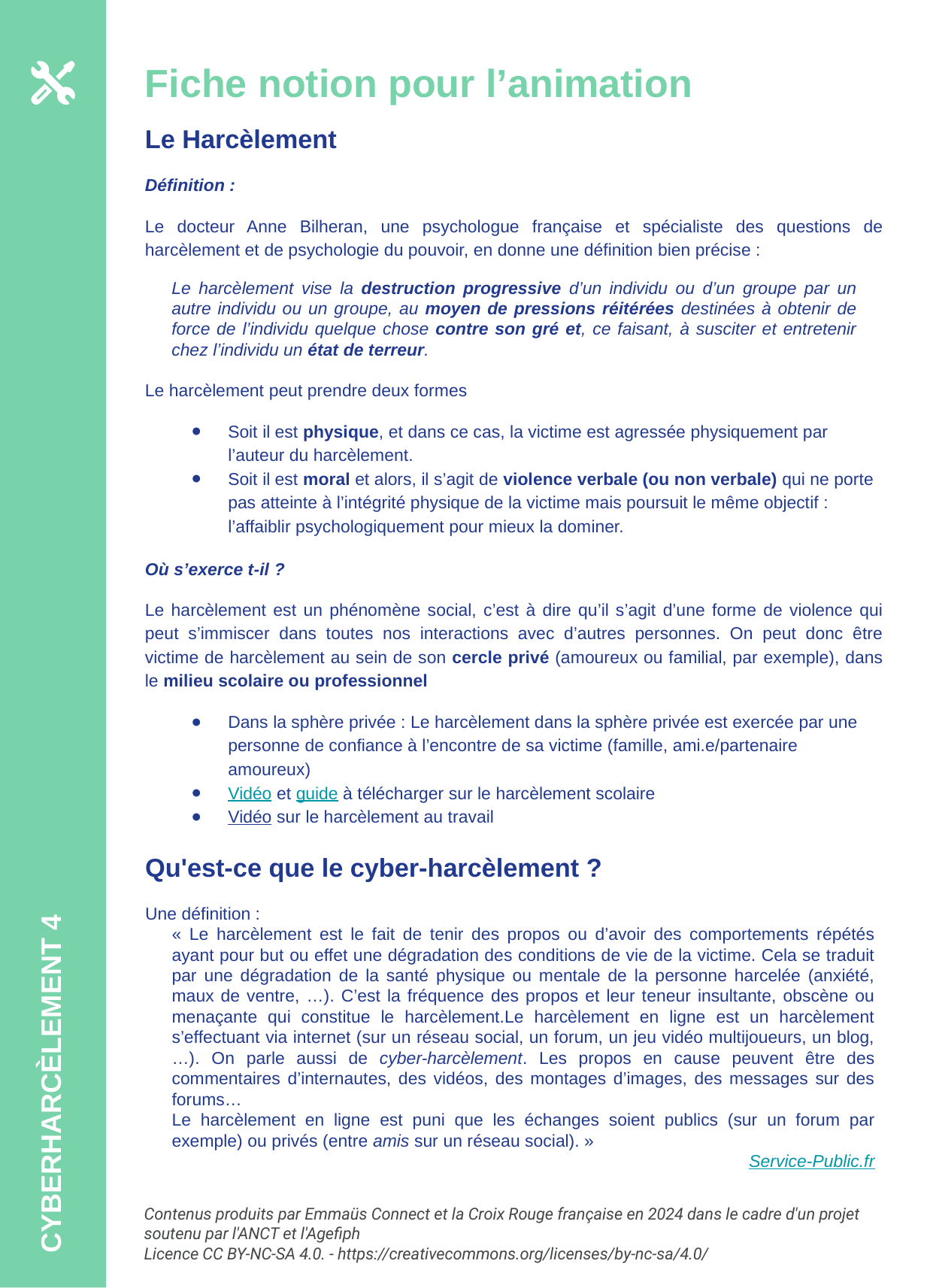

Fiche notion pour l’animation

Le Harcèlement
Définition :
Le docteur Anne Bilheran, une psychologue française et spécialiste des questions de harcèlement et de psychologie du pouvoir, en donne une définition bien précise :
Le harcèlement vise la destruction progressive d’un individu ou d’un groupe par un autre individu ou un groupe, au moyen de pressions réitérées destinées à obtenir de force de l’individu quelque chose contre son gré et, ce faisant, à susciter et entretenir chez l’individu un état de terreur.
Le harcèlement peut prendre deux formes
Soit il est physique, et dans ce cas, la victime est agressée physiquement par l’auteur du harcèlement.
Soit il est moral et alors, il s’agit de violence verbale (ou non verbale) qui ne porte pas atteinte à l’intégrité physique de la victime mais poursuit le même objectif : l’affaiblir psychologiquement pour mieux la dominer.
Où s’exerce t-il ?
Le harcèlement est un phénomène social, c’est à dire qu’il s’agit d’une forme de violence qui peut s’immiscer dans toutes nos interactions avec d’autres personnes. On peut donc être victime de harcèlement au sein de son cercle privé (amoureux ou familial, par exemple), dans le milieu scolaire ou professionnel
Dans la sphère privée : Le harcèlement dans la sphère privée est exercée par une personne de confiance à l’encontre de sa victime (famille, ami.e/partenaire amoureux)
Vidéo et guide à télécharger sur le harcèlement scolaire
Vidéo sur le harcèlement au travail
Qu'est-ce que le cyber-harcèlement ?
Une définition :
« Le harcèlement est le fait de tenir des propos ou d’avoir des comportements répétés ayant pour but ou effet une dégradation des conditions de vie de la victime. Cela se traduit par une dégradation de la santé physique ou mentale de la personne harcelée (anxiété, maux de ventre, …). C’est la fréquence des propos et leur teneur insultante, obscène ou menaçante qui constitue le harcèlement.Le harcèlement en ligne est un harcèlement s’effectuant via internet (sur un réseau social, un forum, un jeu vidéo multijoueurs, un blog,…). On parle aussi de cyber-harcèlement. Les propos en cause peuvent être des commentaires d’internautes, des vidéos, des montages d’images, des messages sur des forums…
Le harcèlement en ligne est puni que les échanges soient publics (sur un forum par exemple) ou privés (entre amis sur un réseau social). »
Service-Public.fr
CYBERHARCÈLEMENT 4